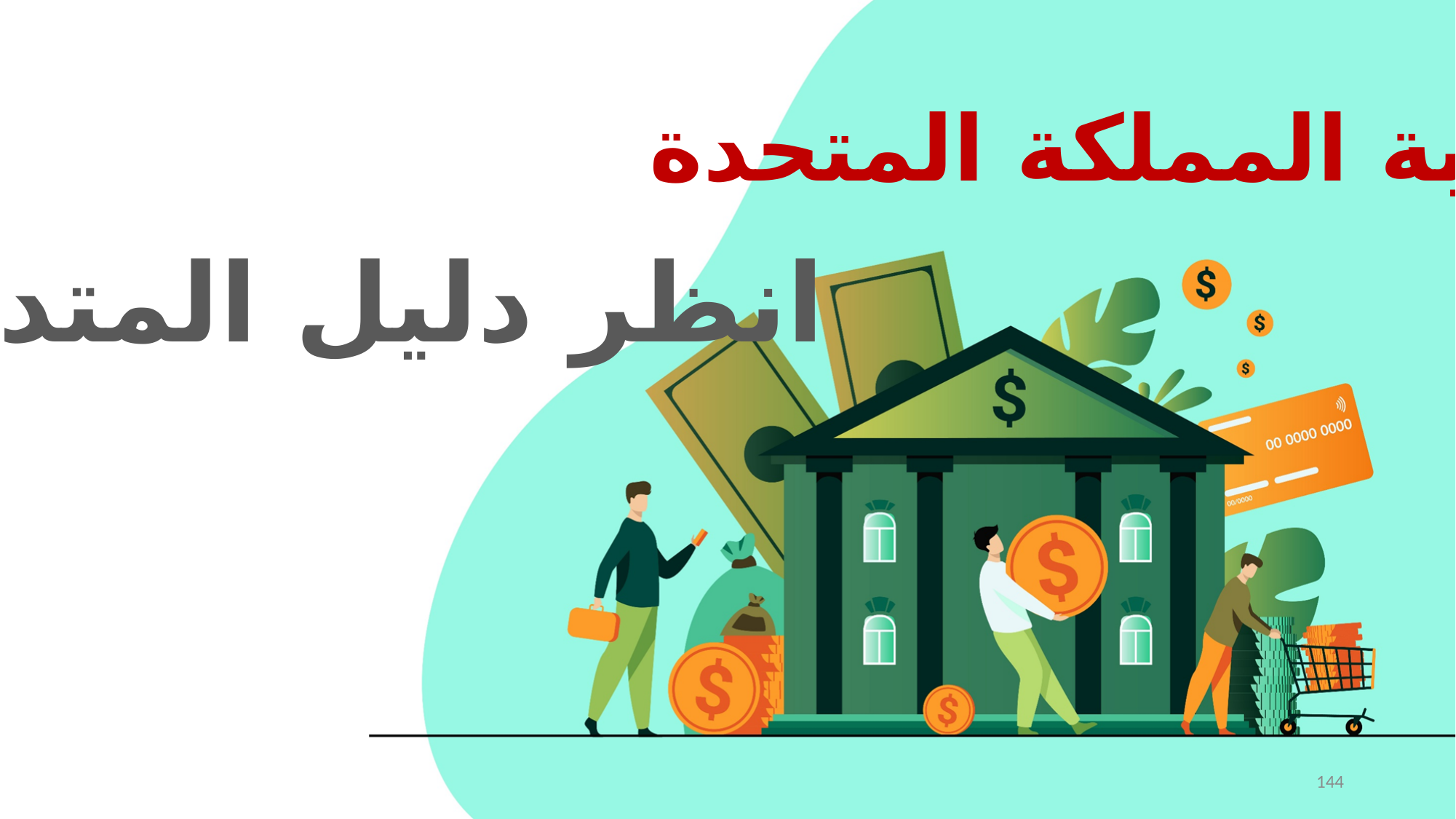

تجربة المملكة المتحدة
انظر دليل المتدرب
144